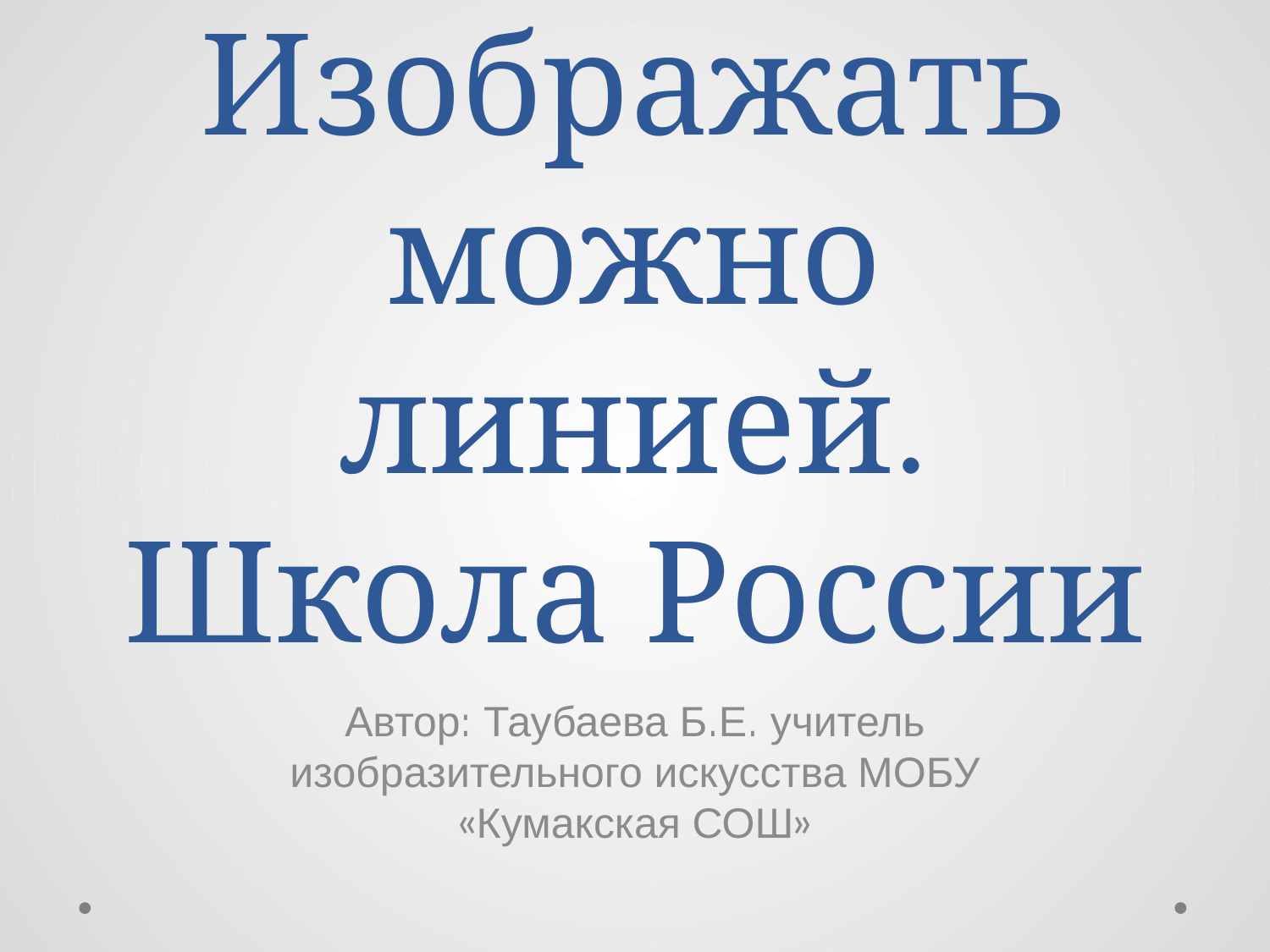

# Изображать можно линией. Школа России
Автор: Таубаева Б.Е. учитель изобразительного искусства МОБУ «Кумакская СОШ»